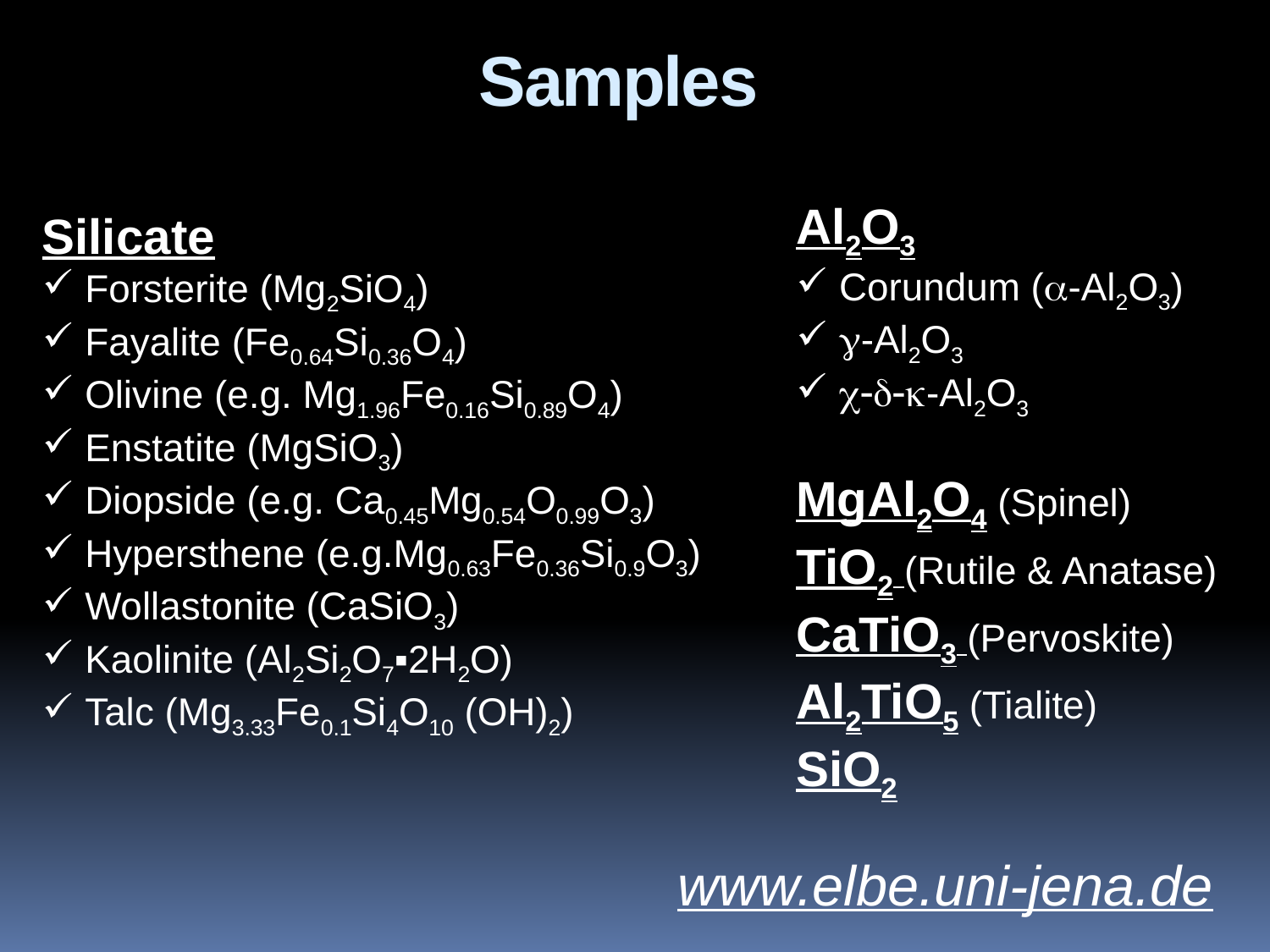

# Samples
Al2O3
 Corundum (α-Al2O3)
 γ-Al2O3
 χ−δ−κ-Al2O3

MgAl2O4 (Spinel)
TiO2 (Rutile & Anatase)
CaTiO3 (Pervoskite)
Al2TiO5 (Tialite)
SiO2

Silicate
 Forsterite (Mg2SiO4)
 Fayalite (Fe0.64Si0.36O4)
 Olivine (e.g. Mg1.96Fe0.16Si0.89O4)
 Enstatite (MgSiO3)
 Diopside (e.g. Ca0.45Mg0.54O0.99O3)
 Hypersthene (e.g.Mg0.63Fe0.36Si0.9O3)
 Wollastonite (CaSiO3)
 Kaolinite (Al2Si2O7▪2H2O)
 Talc (Mg3.33Fe0.1Si4O10 (OH)2)

www.elbe.uni-jena.de